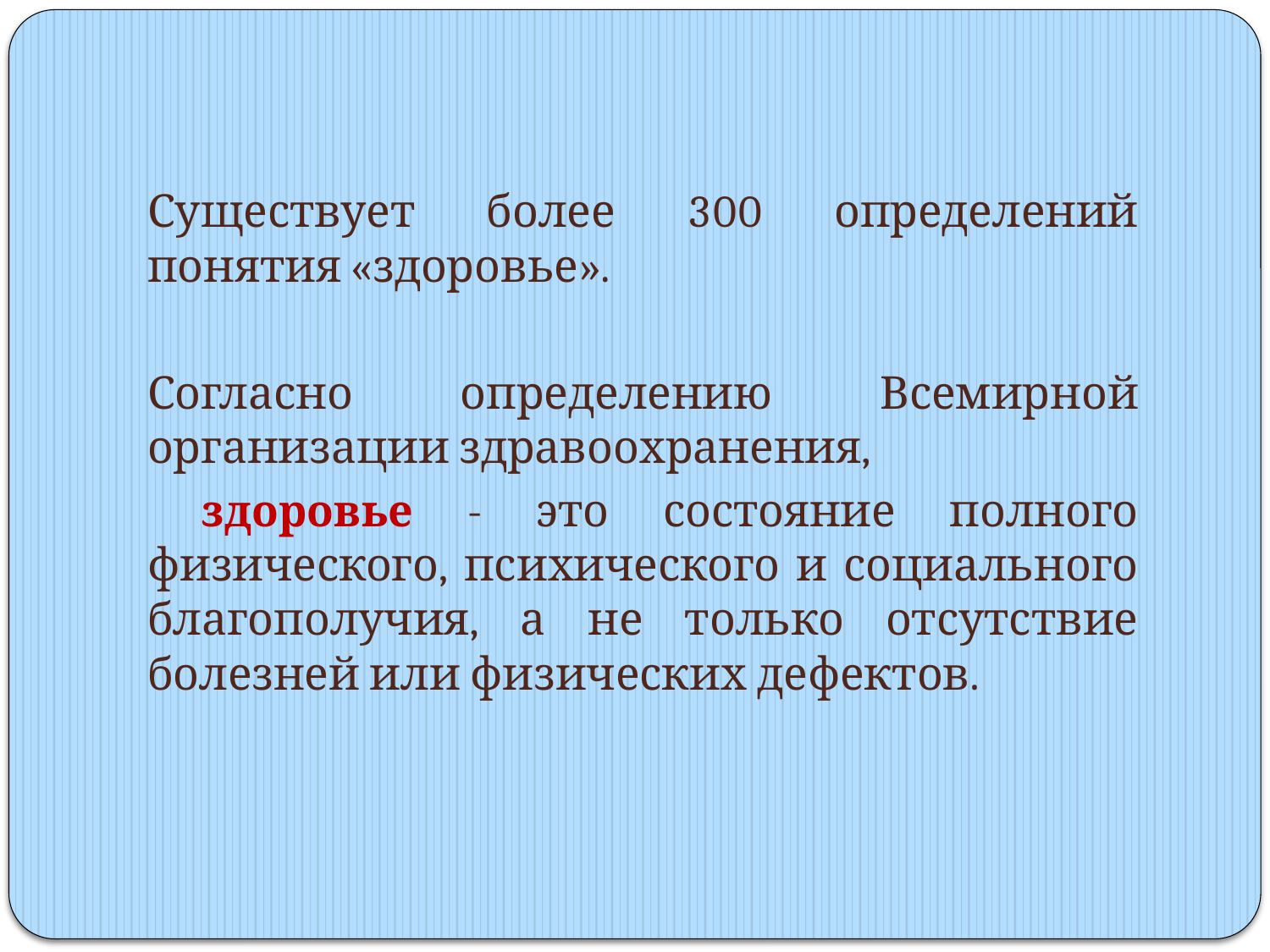

Существует более 300 определений понятия «здоровье».

Согласно определению Всемирной организации здравоохранения,
 здоровье - это состояние полного физического, психического и социального благополучия, а не только отсутствие болезней или физических дефектов.